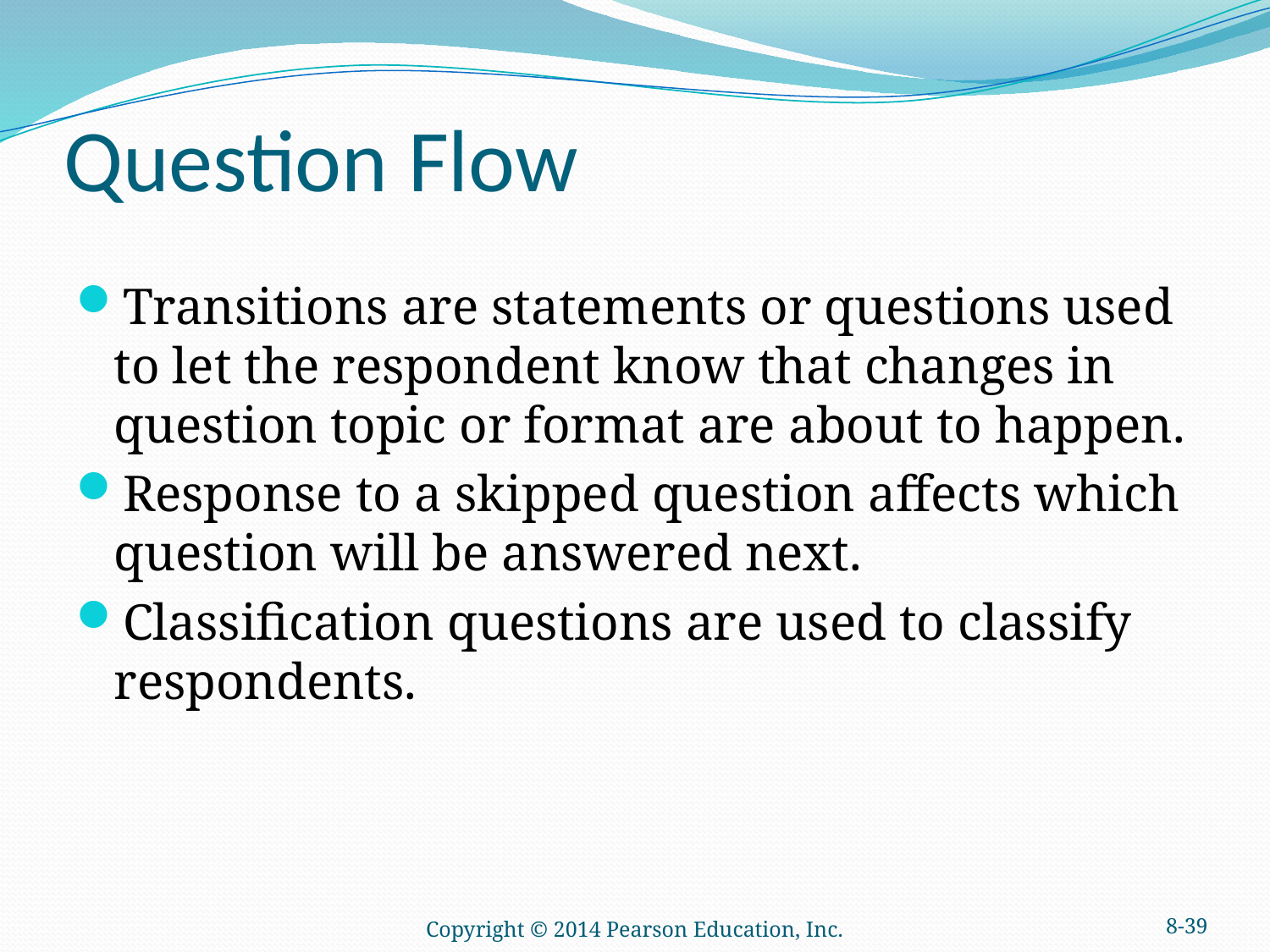

# Question Flow
Transitions are statements or questions used to let the respondent know that changes in question topic or format are about to happen.
Response to a skipped question affects which question will be answered next.
Classification questions are used to classify respondents.